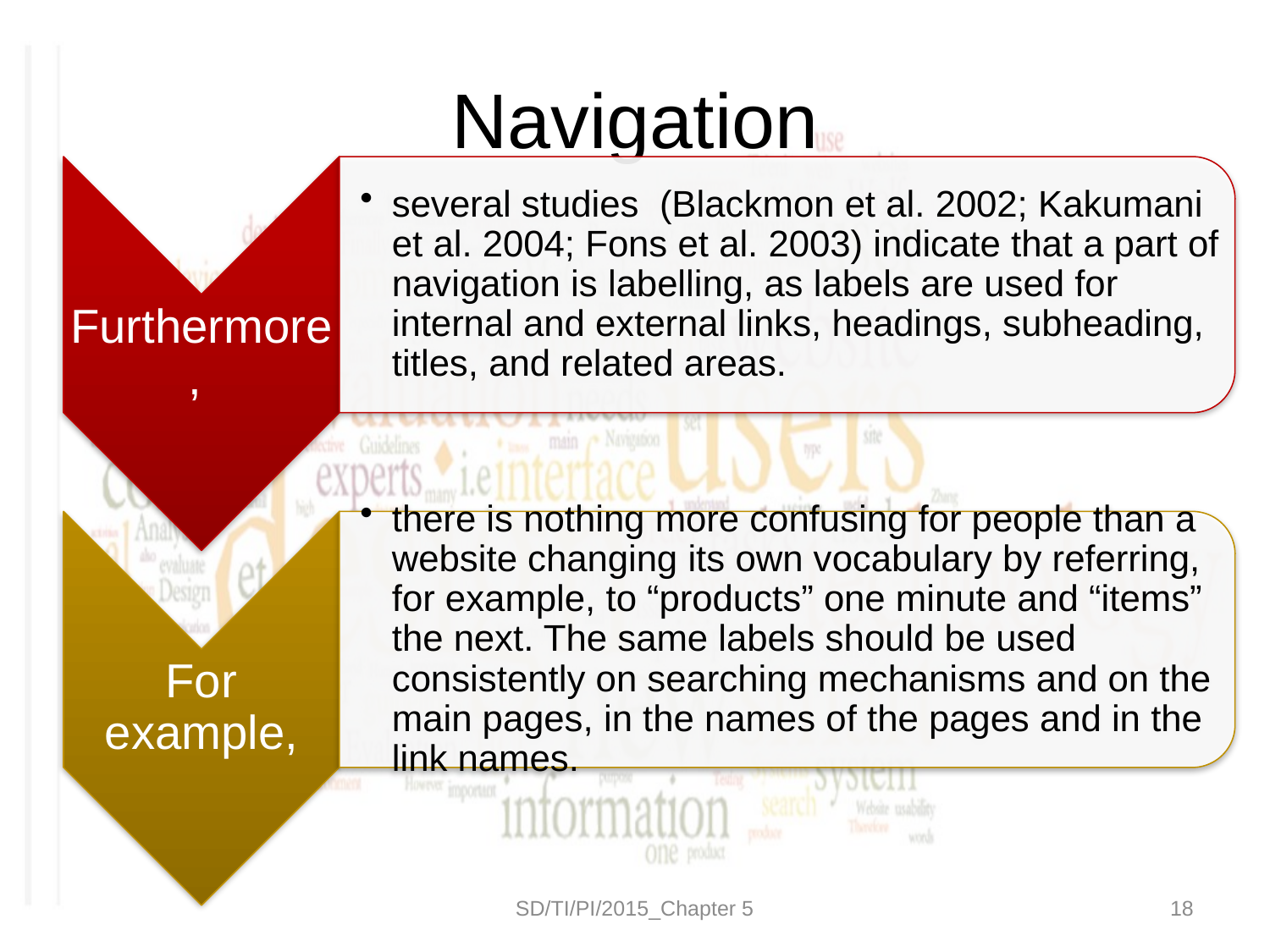

# Navigation
Furthermore,
several studies  (Blackmon et al. 2002; Kakumani et al. 2004; Fons et al. 2003) indicate that a part of navigation is labelling, as labels are used for internal and external links, headings, subheading, titles, and related areas.
For example,
there is nothing more confusing for people than a website changing its own vocabulary by referring, for example, to “products” one minute and “items” the next. The same labels should be used consistently on searching mechanisms and on the main pages, in the names of the pages and in the link names.
SD/TI/PI/2015_Chapter 5
18